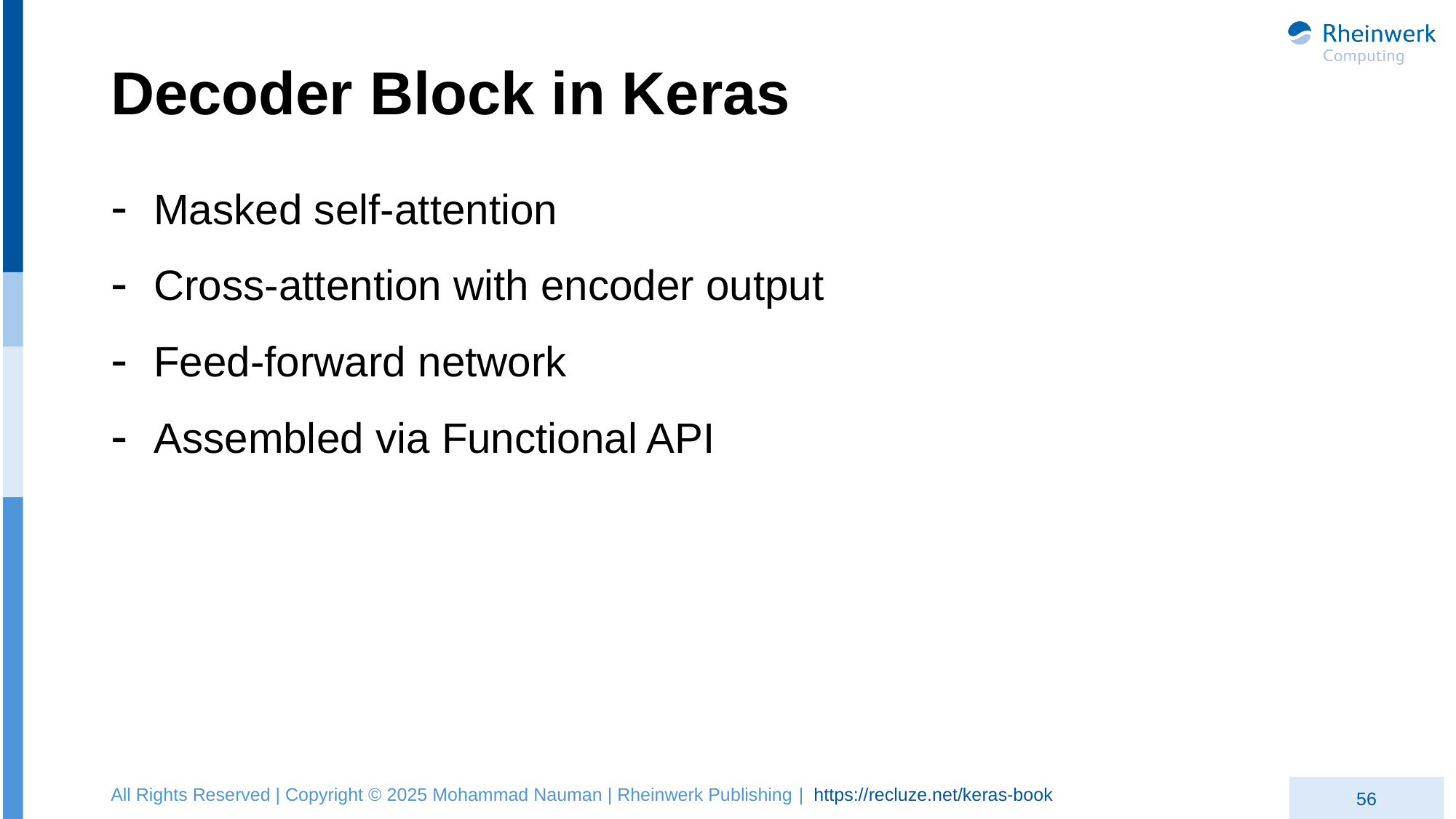

# Decoder Block in Keras
Masked self-attention
Cross-attention with encoder output
Feed-forward network
Assembled via Functional API